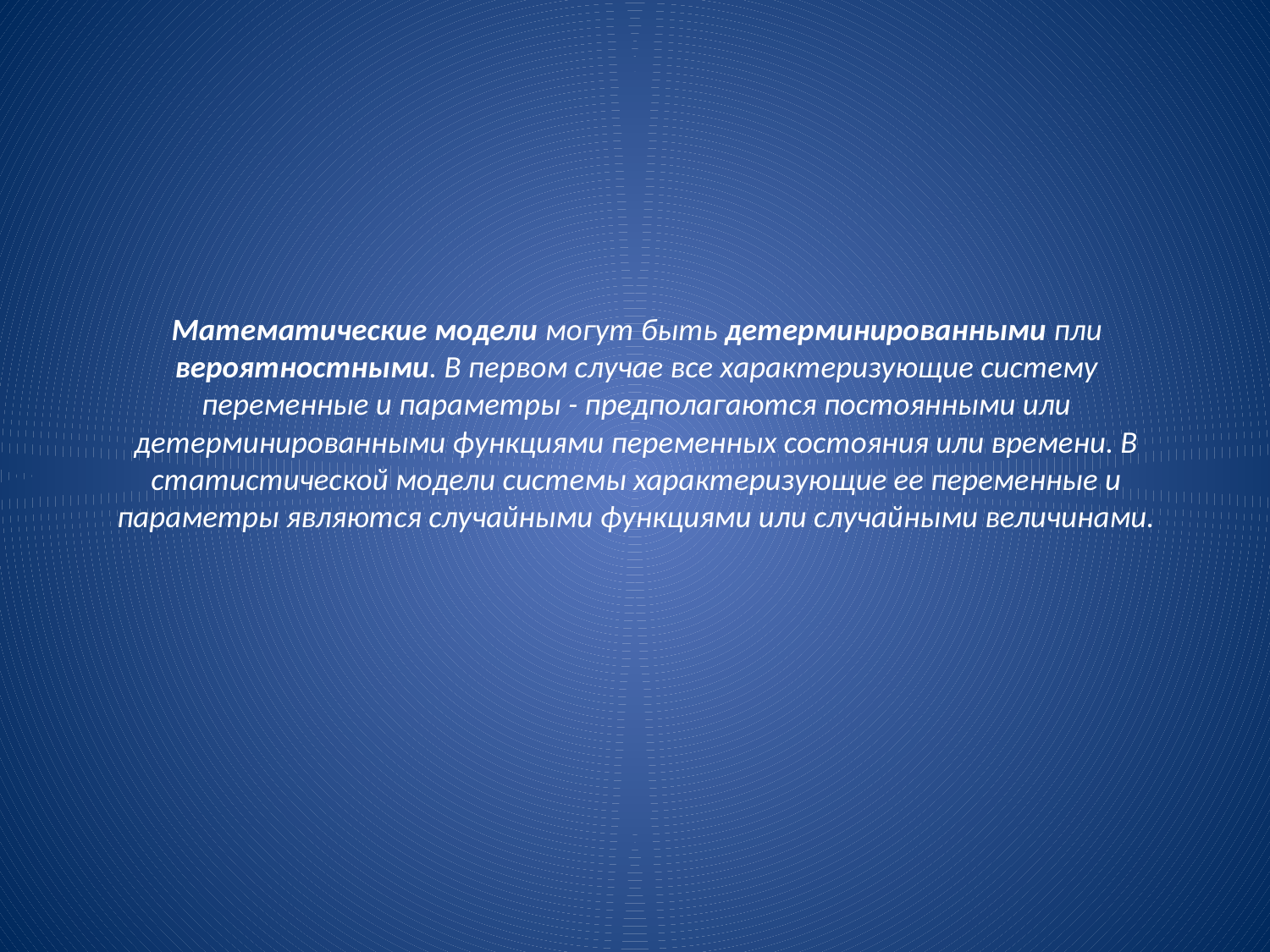

# Математические модели могут быть детерминированными пли вероятностными. В первом случае все характеризующие систему переменные и параметры - предполагаются постоянными или детерминированными функциями переменных состояния или времени. В статистической модели системы характеризующие ее переменные и параметры являются случайными функциями или случайными величинами.